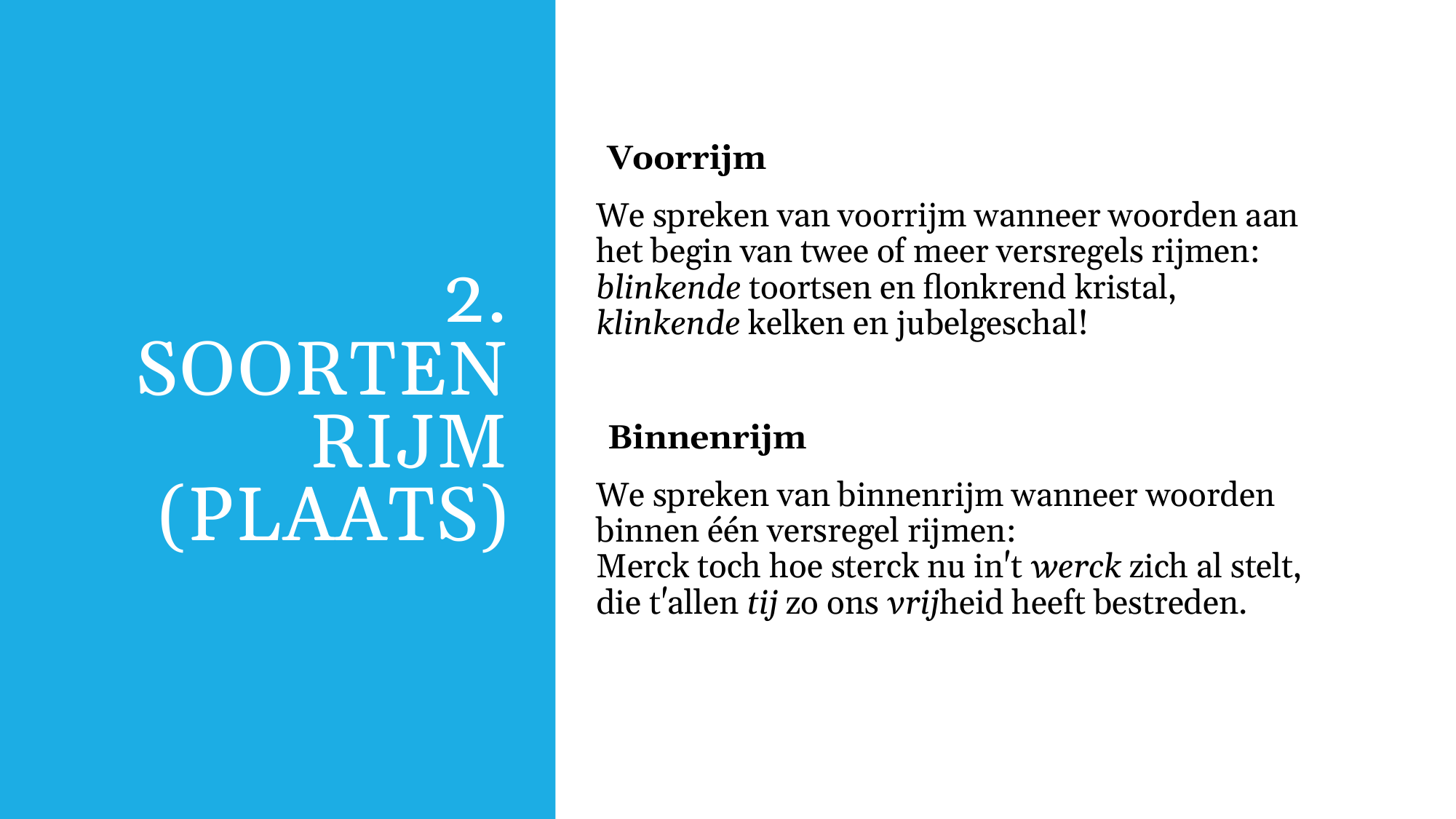

# 2. Soorten rijm (plaats)
Voorrijm
We spreken van voorrijm wanneer woorden aan het begin van twee of meer versregels rijmen:
blinkende toortsen en flonkrend kristal,
klinkende kelken en jubelgeschal!

Binnenrijm
We spreken van binnenrijm wanneer woorden binnen één versregel rijmen:
Merck toch hoe sterck nu in't werck zich al stelt,
die t'allen tij zo ons vrijheid heeft bestreden.